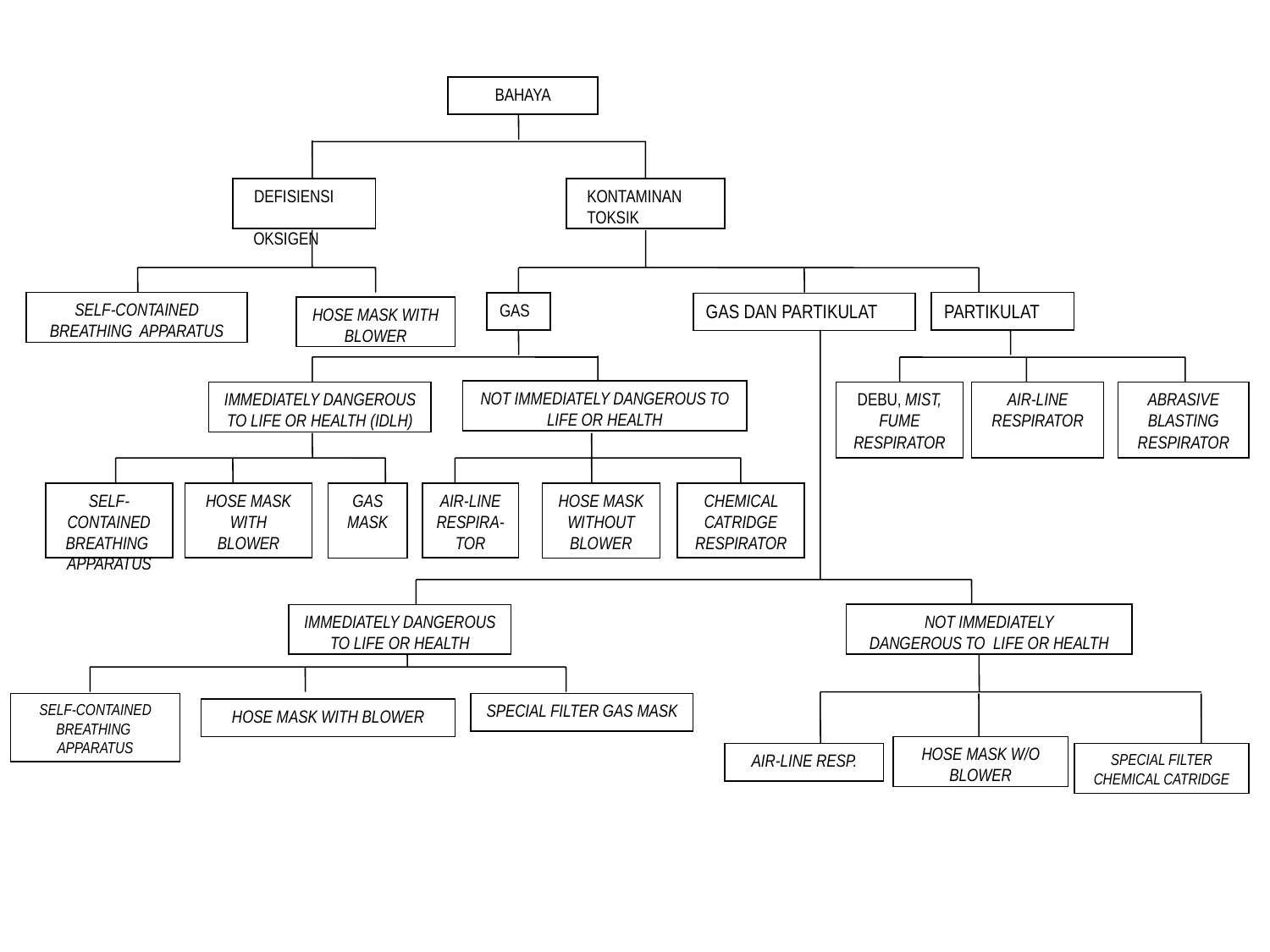

BAHAYA

  DEFISIENSI
  OKSIGEN
  KONTAMINAN
  TOKSIK

PARTIKULAT
SELF-CONTAINED BREATHING  APPARATUS

GAS
GAS DAN PARTIKULAT
HOSE MASK WITH BLOWER

NOT IMMEDIATELY DANGEROUS TO LIFE OR HEALTH
IMMEDIATELY DANGEROUS TO LIFE OR HEALTH (IDLH)
DEBU, MIST, FUME RESPIRATOR
AIR-LINE RESPIRATOR
ABRASIVE BLASTING RESPIRATOR

SELF-CONTAINED BREATHING  APPARATUS
HOSE MASK WITH BLOWER
AIR-LINE RESPIRA-TOR
HOSE MASK WITHOUT BLOWER
GAS
MASK
CHEMICAL CATRIDGE
RESPIRATOR

NOT IMMEDIATELY
DANGEROUS TO  LIFE OR HEALTH
IMMEDIATELY DANGEROUS TO LIFE OR HEALTH

SELF-CONTAINED BREATHING  APPARATUS

SPECIAL FILTER GAS MASK

HOSE MASK WITH BLOWER
HOSE MASK W/O BLOWER
AIR-LINE RESP.
SPECIAL FILTER CHEMICAL CATRIDGE